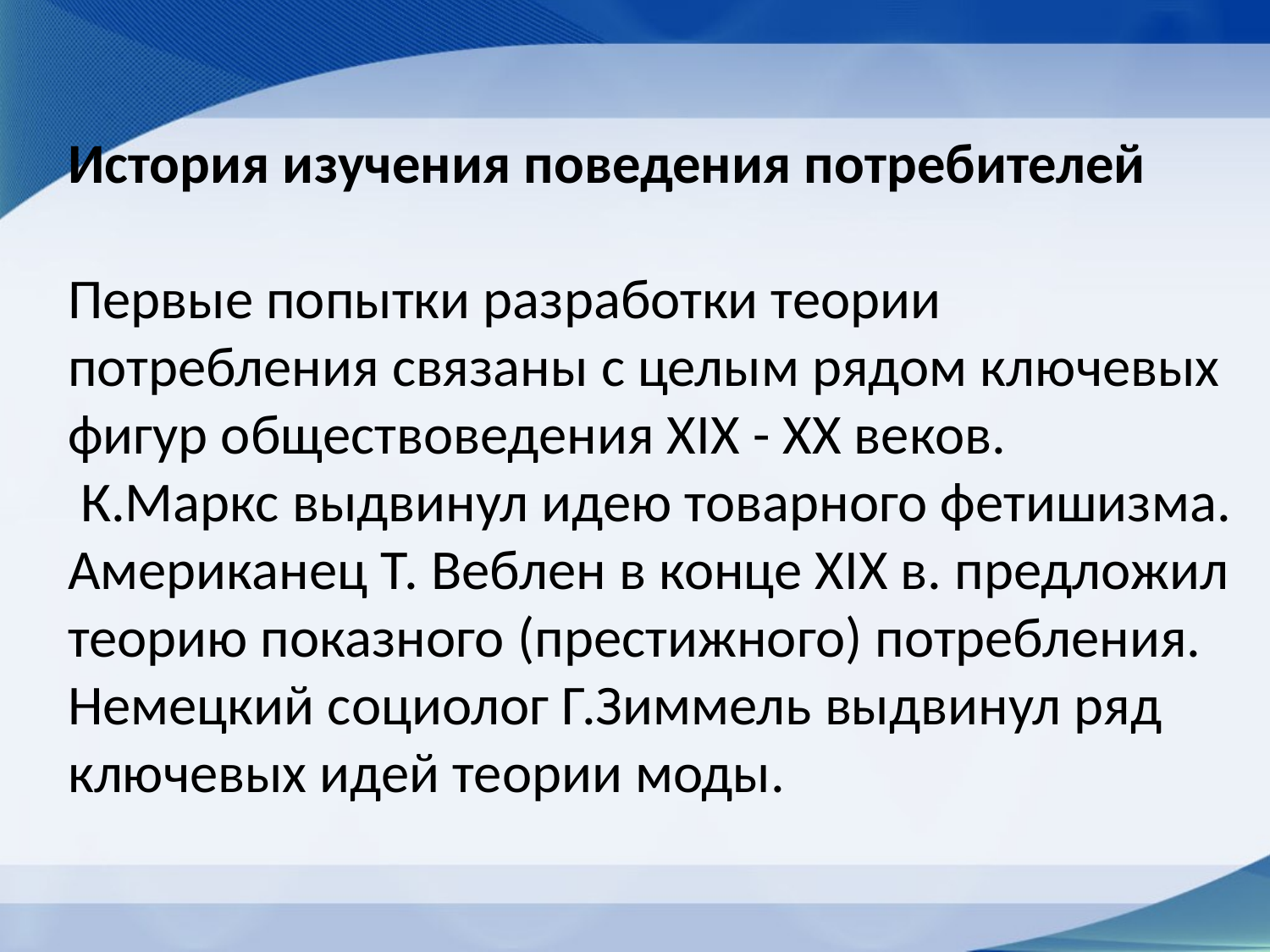

# История изучения поведения потребителей Первые попытки разработки теории потребления связаны с целым рядом ключевых фигур обществоведения XIX - XX веков. К.Маркс выдвинул идею товарного фетишизма. Американец Т. Веблен в конце XIX в. предложил теорию показного (престижного) потребления. Немецкий социолог Г.Зиммель выдвинул ряд ключевых идей теории моды.